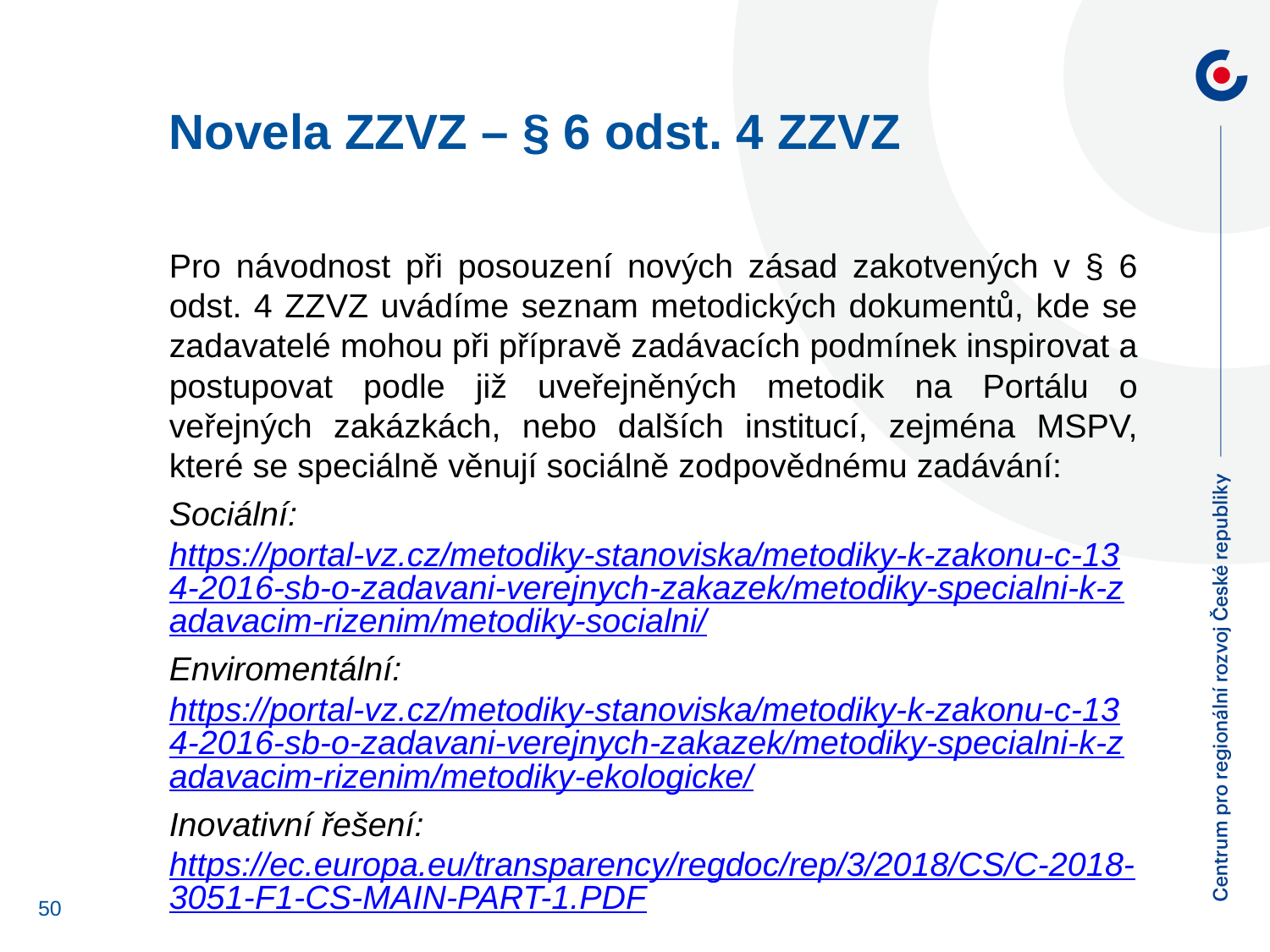

Novela ZZVZ – § 6 odst. 4 ZZVZ
Pro návodnost při posouzení nových zásad zakotvených v § 6 odst. 4 ZZVZ uvádíme seznam metodických dokumentů, kde se zadavatelé mohou při přípravě zadávacích podmínek inspirovat a postupovat podle již uveřejněných metodik na Portálu o veřejných zakázkách, nebo dalších institucí, zejména MSPV, které se speciálně věnují sociálně zodpovědnému zadávání:
Sociální: https://portal-vz.cz/metodiky-stanoviska/metodiky-k-zakonu-c-134-2016-sb-o-zadavani-verejnych-zakazek/metodiky-specialni-k-zadavacim-rizenim/metodiky-socialni/
Enviromentální: https://portal-vz.cz/metodiky-stanoviska/metodiky-k-zakonu-c-134-2016-sb-o-zadavani-verejnych-zakazek/metodiky-specialni-k-zadavacim-rizenim/metodiky-ekologicke/
Inovativní řešení: https://ec.europa.eu/transparency/regdoc/rep/3/2018/CS/C-2018-3051-F1-CS-MAIN-PART-1.PDF
50